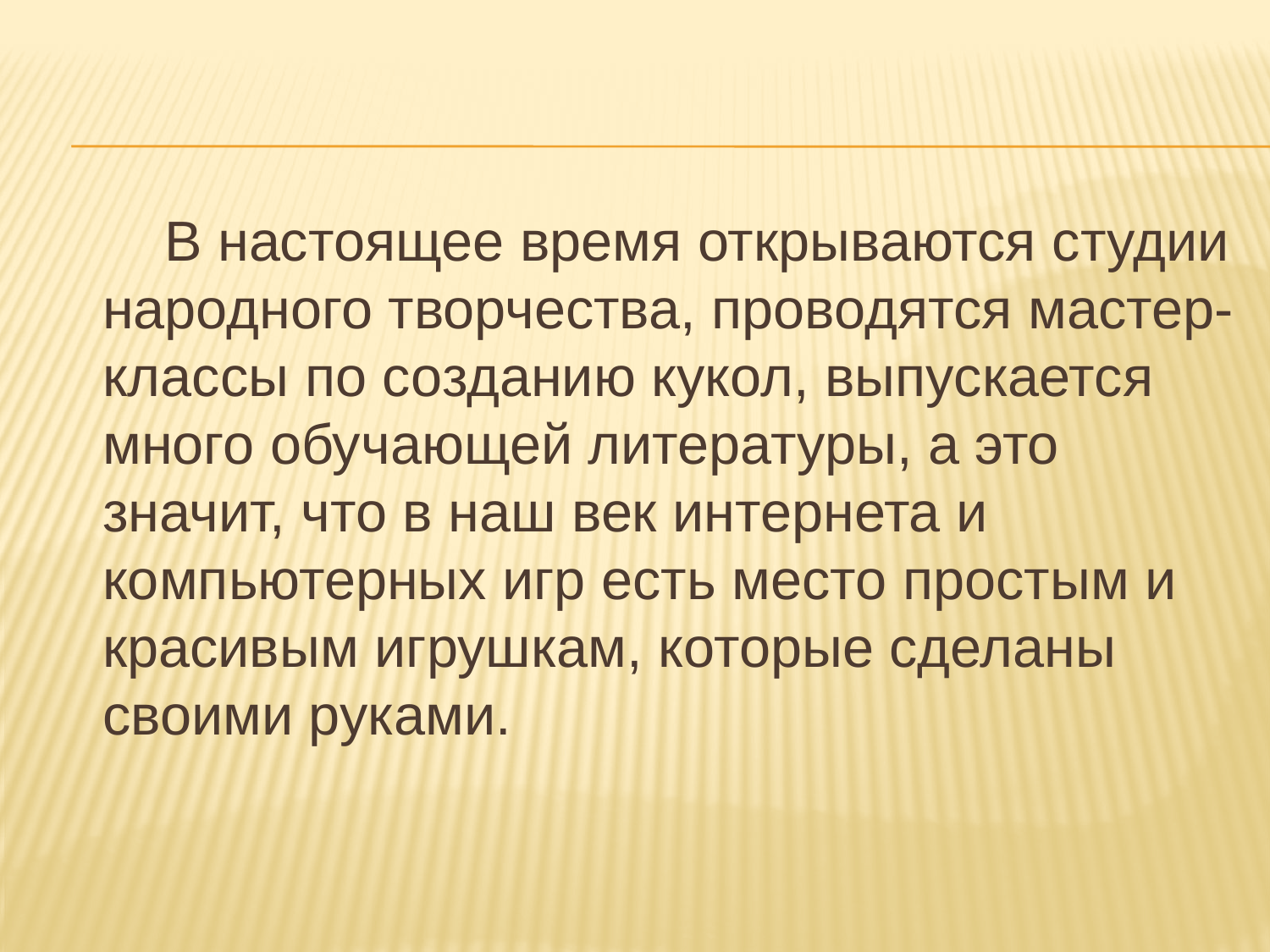

В настоящее время открываются студии народного творчества, проводятся мастер- классы по созданию кукол, выпускается много обучающей литературы, а это значит, что в наш век интернета и компьютерных игр есть место простым и красивым игрушкам, которые сделаны своими руками.